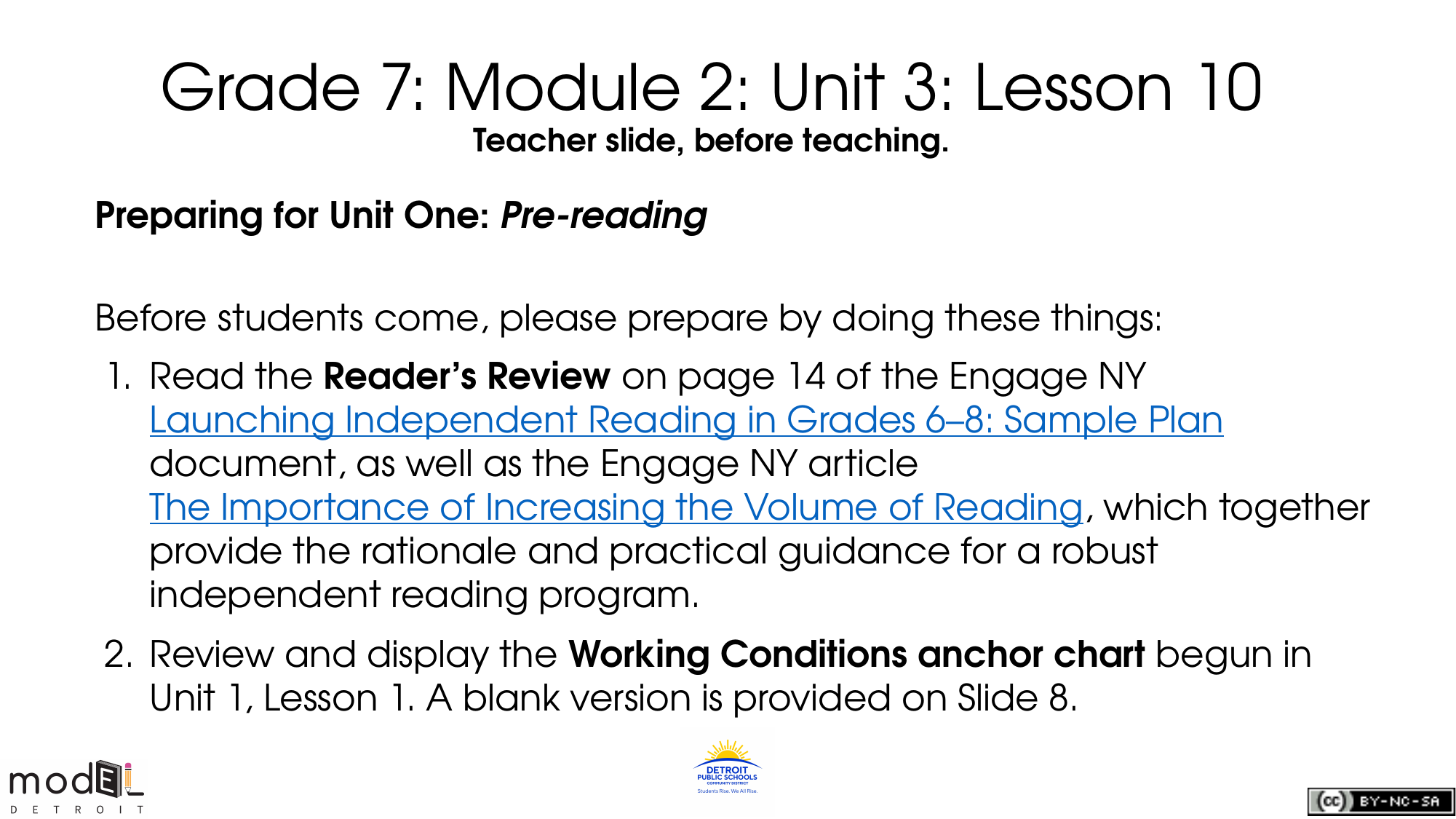

# Grade 7: Module 2: Unit 3: Lesson 10
Teacher slide, before teaching.
Preparing for Unit One: Pre-reading

Before students come, please prepare by doing these things:
Read the Reader’s Review on page 14 of the Engage NY Launching Independent Reading in Grades 6–8: Sample Plan document, as well as the Engage NY article The Importance of Increasing the Volume of Reading, which together provide the rationale and practical guidance for a robust independent reading program.
Review and display the Working Conditions anchor chart begun in Unit 1, Lesson 1. A blank version is provided on Slide 8.